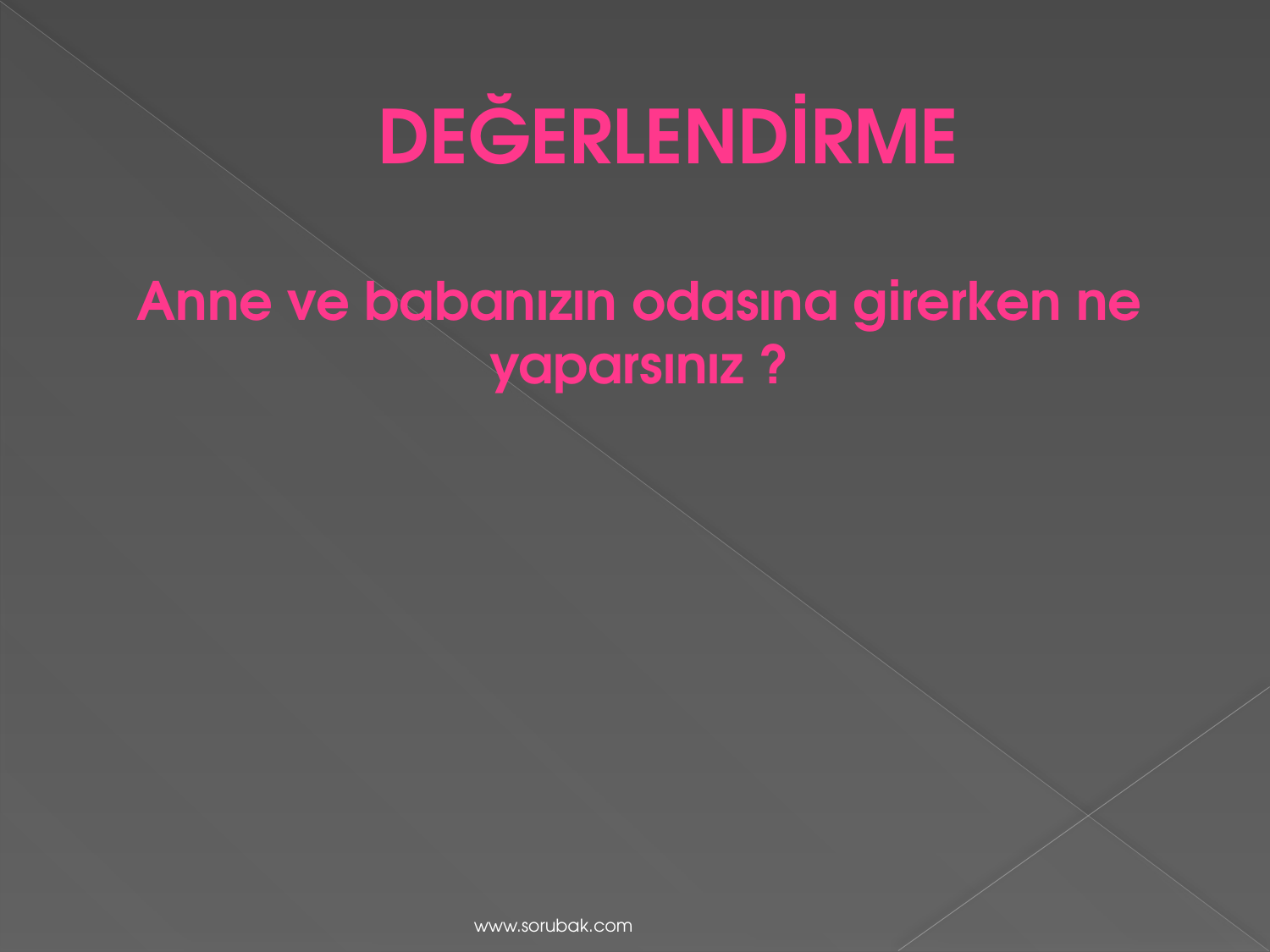

# DEĞERLENDİRME
Anne ve babanızın odasına girerken ne yaparsınız ?
www.sorubak.com